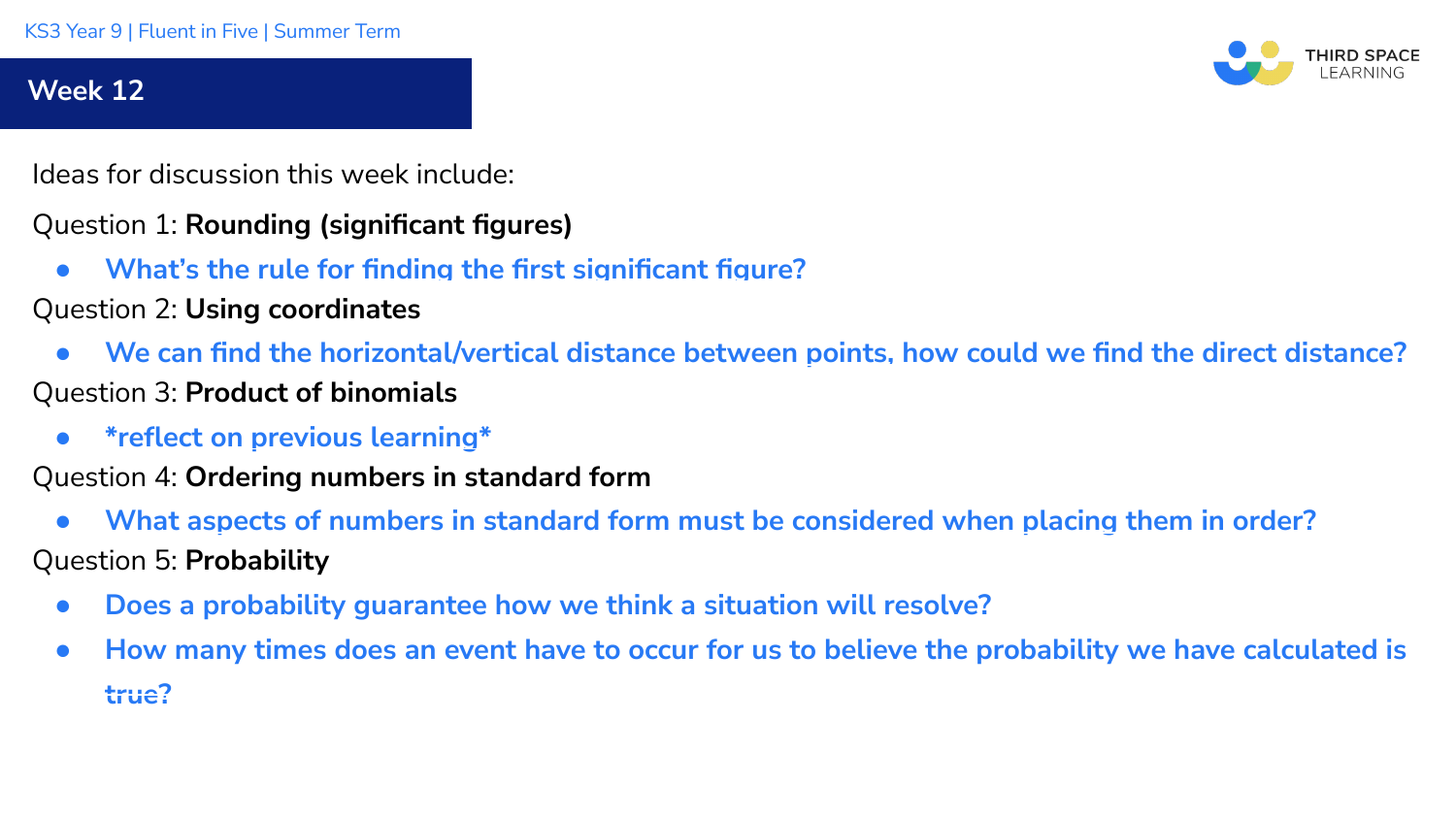

Week 12
| Ideas for discussion this week include: |
| --- |
| Question 1: Rounding (significant figures) What’s the rule for finding the first significant figure? |
| Question 2: Using coordinates We can find the horizontal/vertical distance between points, how could we find the direct distance? |
| Question 3: Product of binomials \*reflect on previous learning\* |
| Question 4: Ordering numbers in standard form What aspects of numbers in standard form must be considered when placing them in order? |
| Question 5: Probability Does a probability guarantee how we think a situation will resolve? How many times does an event have to occur for us to believe the probability we have calculated is true? |